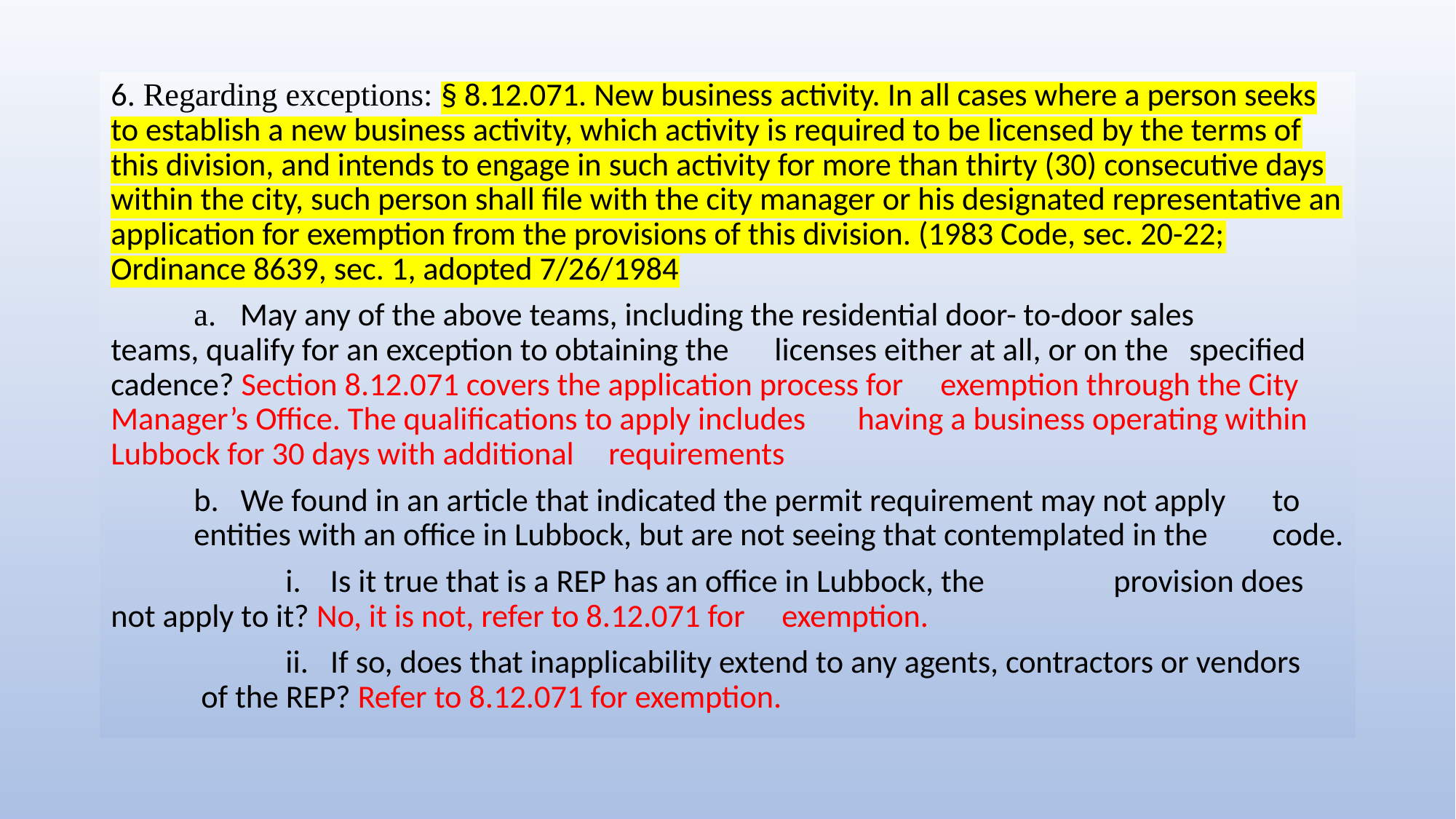

6. Regarding exceptions: § 8.12.071. New business activity. In all cases where a person seeks to establish a new business activity, which activity is required to be licensed by the terms of this division, and intends to engage in such activity for more than thirty (30) consecutive days within the city, such person shall file with the city manager or his designated representative an application for exemption from the provisions of this division. (1983 Code, sec. 20-22; Ordinance 8639, sec. 1, adopted 7/26/1984
	a.   May any of the above teams, including the residential door-	to-door sales 	teams, qualify for an exception to obtaining the 	licenses either at all, or on the 	specified cadence? Section 8.12.071 covers the application process for 	exemption through the City Manager’s Office. The qualifications to apply includes 	having a business operating within Lubbock for 30 days with additional 	requirements
	b.   We found in an article that indicated the permit requirement may not apply 	to 	entities with an office in Lubbock, but are not seeing that contemplated in the 	code.
                        i.    Is it true that is a REP has an office in Lubbock, the 				     	 provision does not apply to it? No, it is not, refer to 8.12.071 for 			 exemption.
                        ii.   If so, does that inapplicability extend to any agents, contractors or vendors 		 of the REP? Refer to 8.12.071 for exemption.